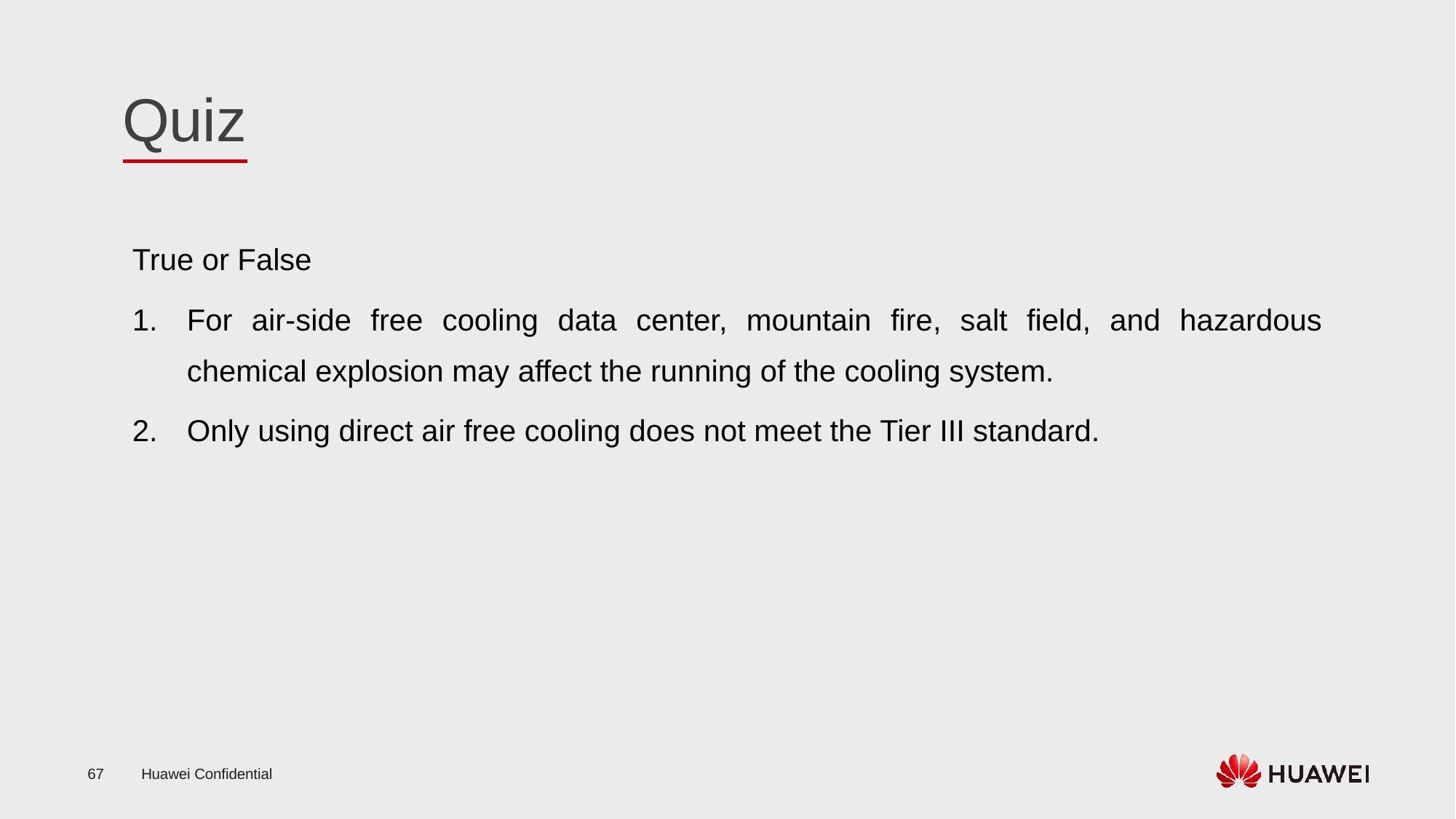

True or False
For air-side free cooling data center, mountain fire, salt field, and hazardous chemical explosion may affect the running of the cooling system.
Only using direct air free cooling does not meet the Tier III standard.